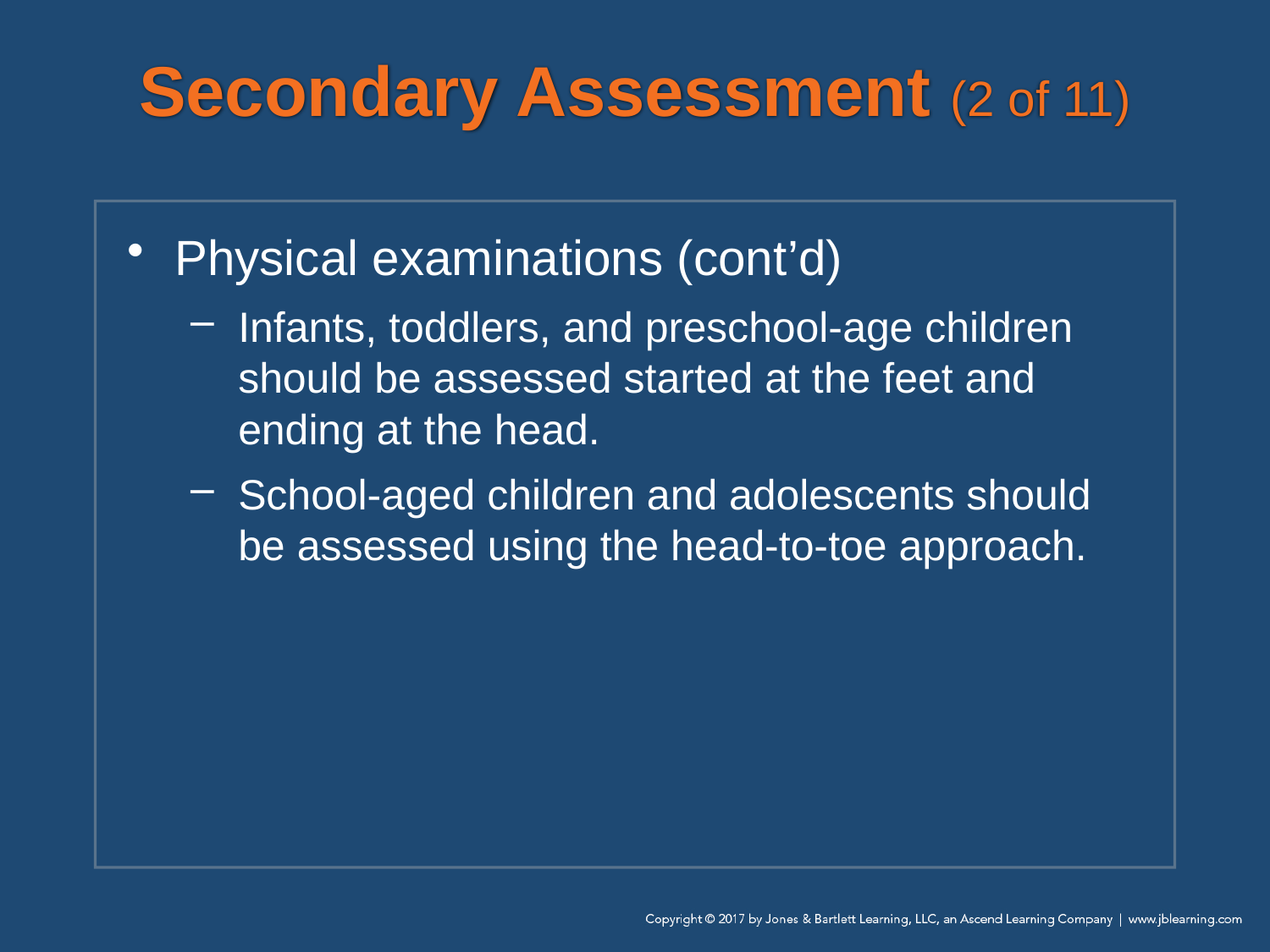

# Secondary Assessment (2 of 11)
Physical examinations (cont’d)
Infants, toddlers, and preschool-age children should be assessed started at the feet and ending at the head.
School-aged children and adolescents should be assessed using the head-to-toe approach.